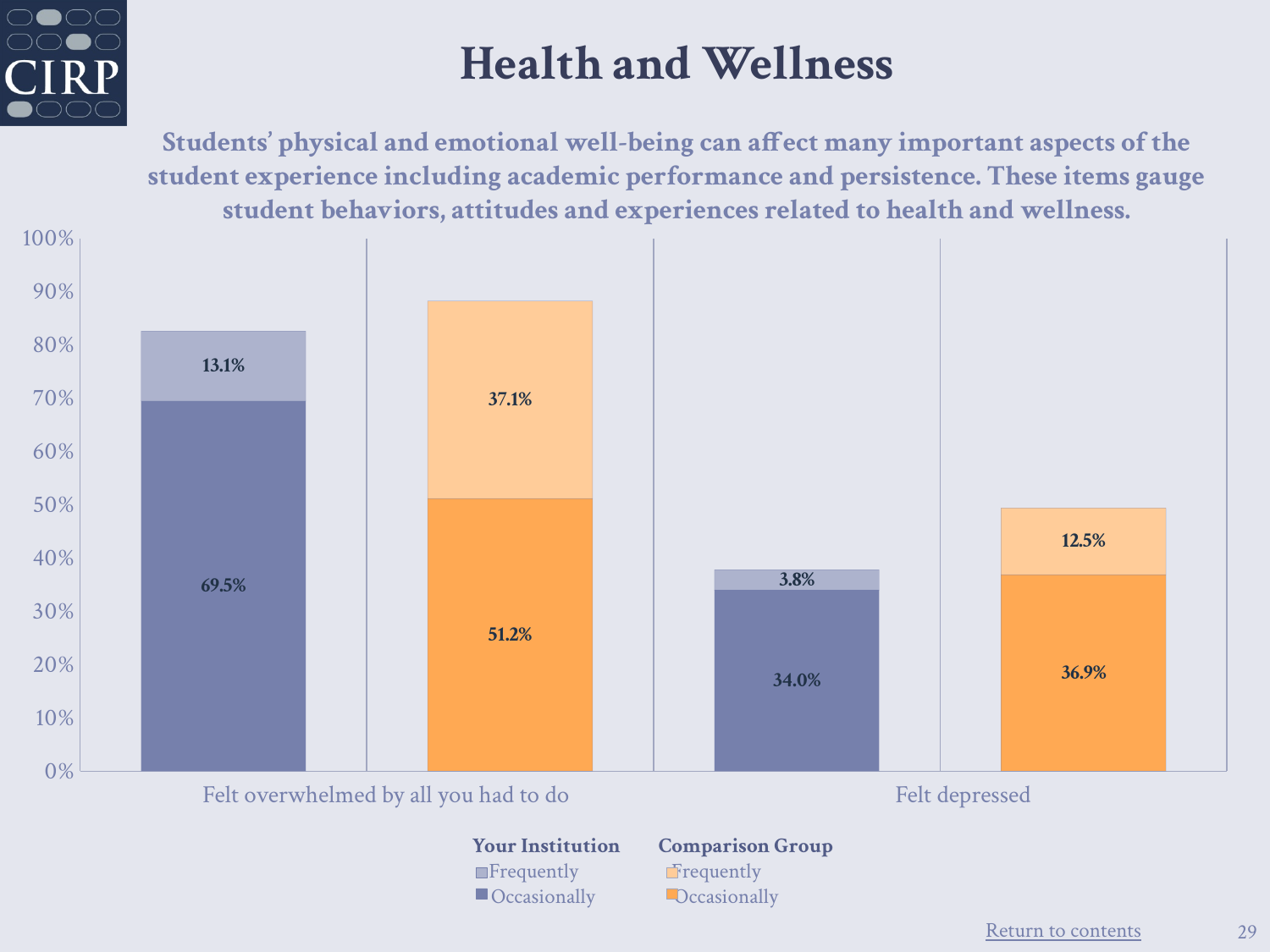

# Health and Wellness Students’ physical and emotional well-being can affect many important aspects of the student experience including academic performance and persistence. These items gauge student behaviors, attitudes and experiences related to health and wellness.

### Chart

| Category | Occasionally | Frequently |
|---|---|---|
| Your Institution | 0.695 | 0.131 |
| Comparison Group | 0.512 | 0.371 |
| Your Institution | 0.34 | 0.038 |
| Comparison Group | 0.369 | 0.125 |
Felt overwhelmed by all you had to do
Felt depressed
 Your Institution         Comparison Group
     Frequently                    Frequently
     Occasionally                 Occasionally

29